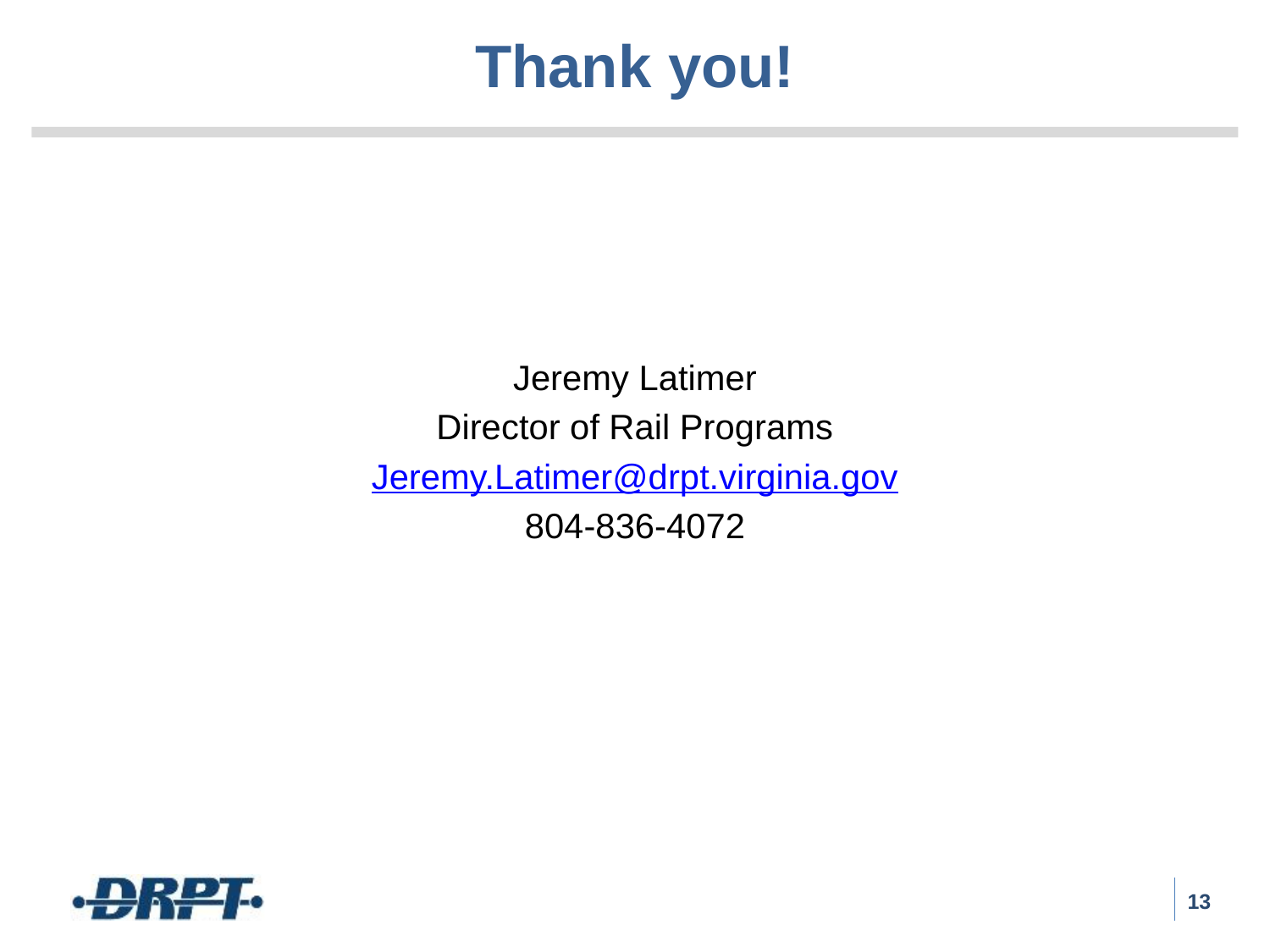

# Thank you!
Jeremy Latimer
Director of Rail Programs
Jeremy.Latimer@drpt.virginia.gov
804-836-4072
13